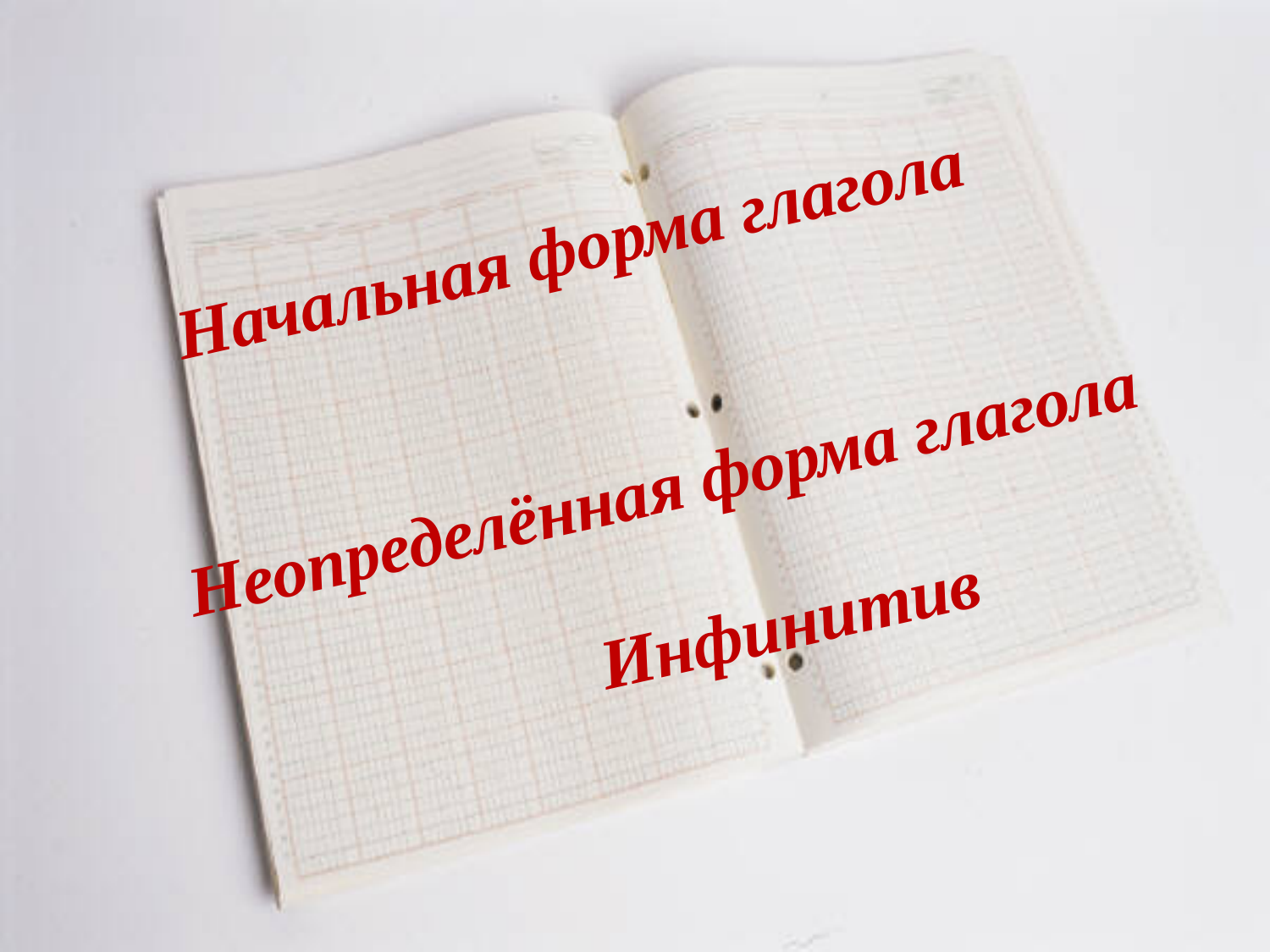

Начальная форма глагола

Неопределённая форма глагола

                      Инфинитив